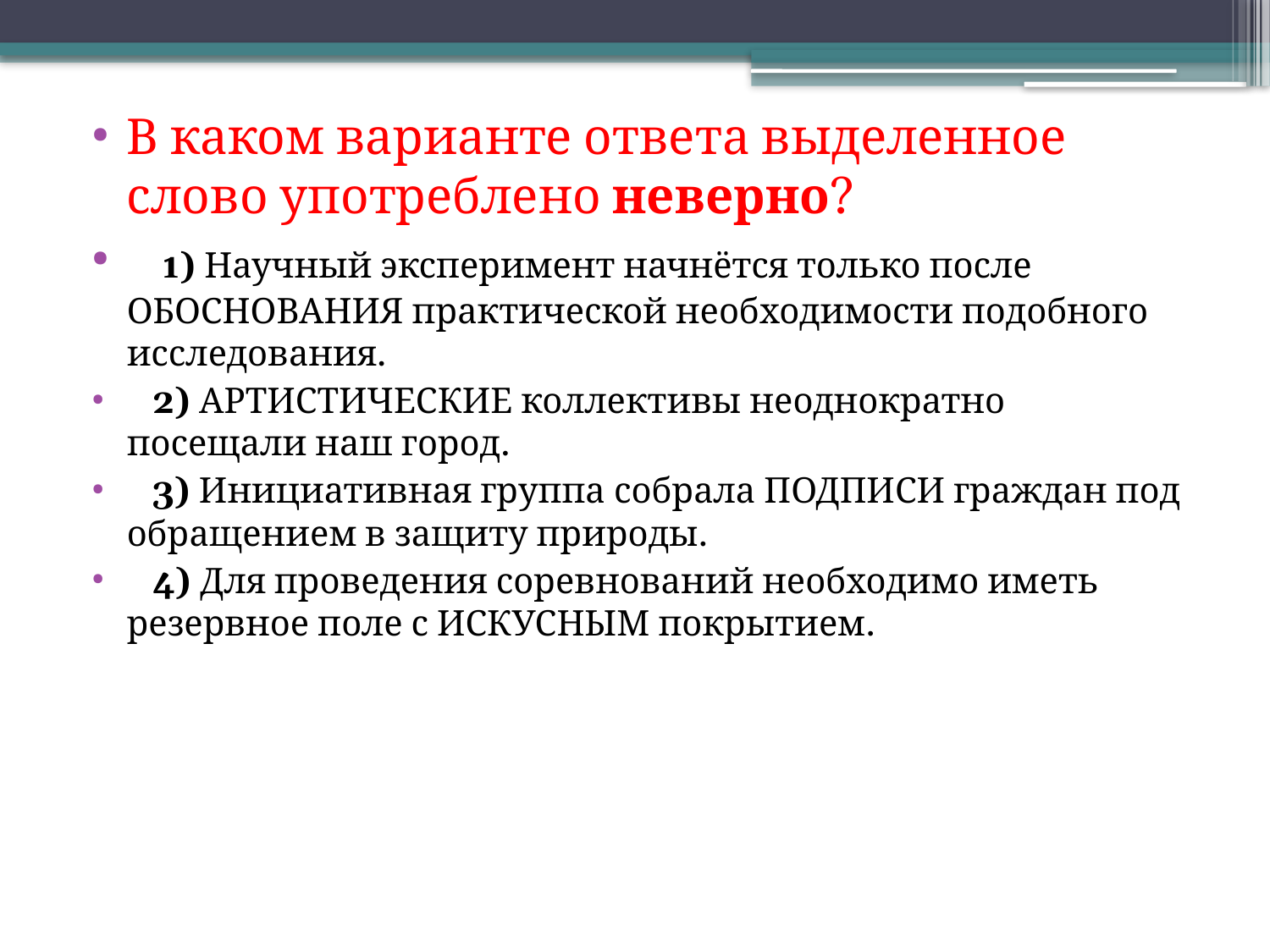

В каком варианте ответа выделенное слово употреблено неверно?
   1) Научный эксперимент начнётся только после ОБОСНОВАНИЯ практической необходимости подобного исследования.
   2) АРТИСТИЧЕСКИЕ коллективы неоднократно посещали наш город.
   3) Инициативная группа собрала ПОДПИСИ граждан под обращением в защиту природы.
   4) Для проведения соревнований необходимо иметь резервное поле с ИСКУСНЫМ покрытием.